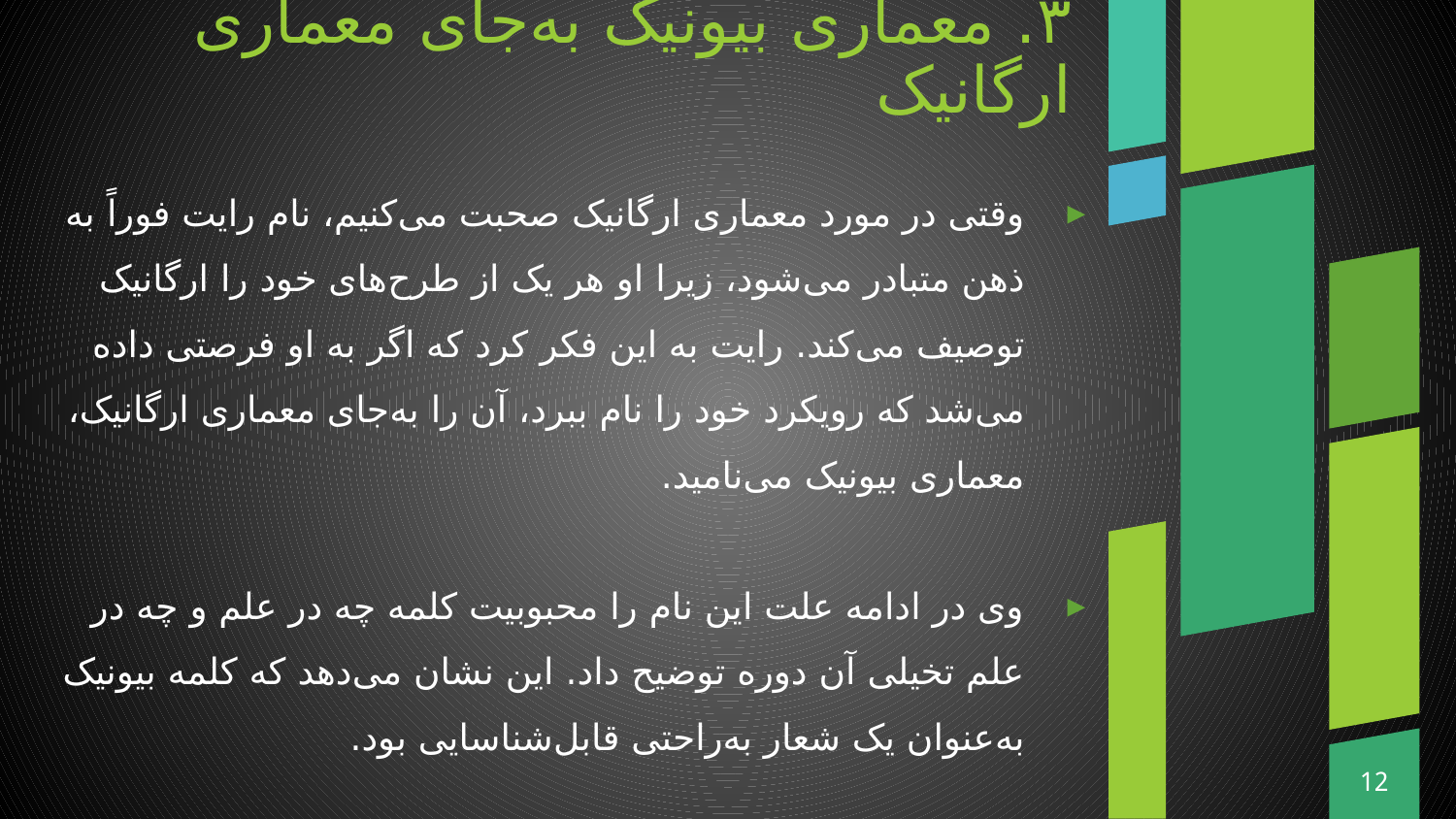

# ۳. معماری بیونیک به‌جای معماری ارگانیک
وقتی در مورد معماری ارگانیک صحبت می‌کنیم، نام رایت فوراً به ذهن متبادر می‌شود، زیرا او هر یک از طرح‌های خود را ارگانیک توصیف می‌کند. رایت به این فکر کرد که اگر به او فرصتی داده می‌شد که رویکرد خود را نام ببرد، آن را به‌جای معماری ارگانیک، معماری بیونیک می‌نامید.

وی در ادامه علت این نام را محبوبیت کلمه چه در علم و چه در علم تخیلی آن دوره توضیح داد. این نشان می‌دهد که کلمه بیونیک به‌عنوان یک شعار به‌راحتی قابل‌شناسایی بود.
12